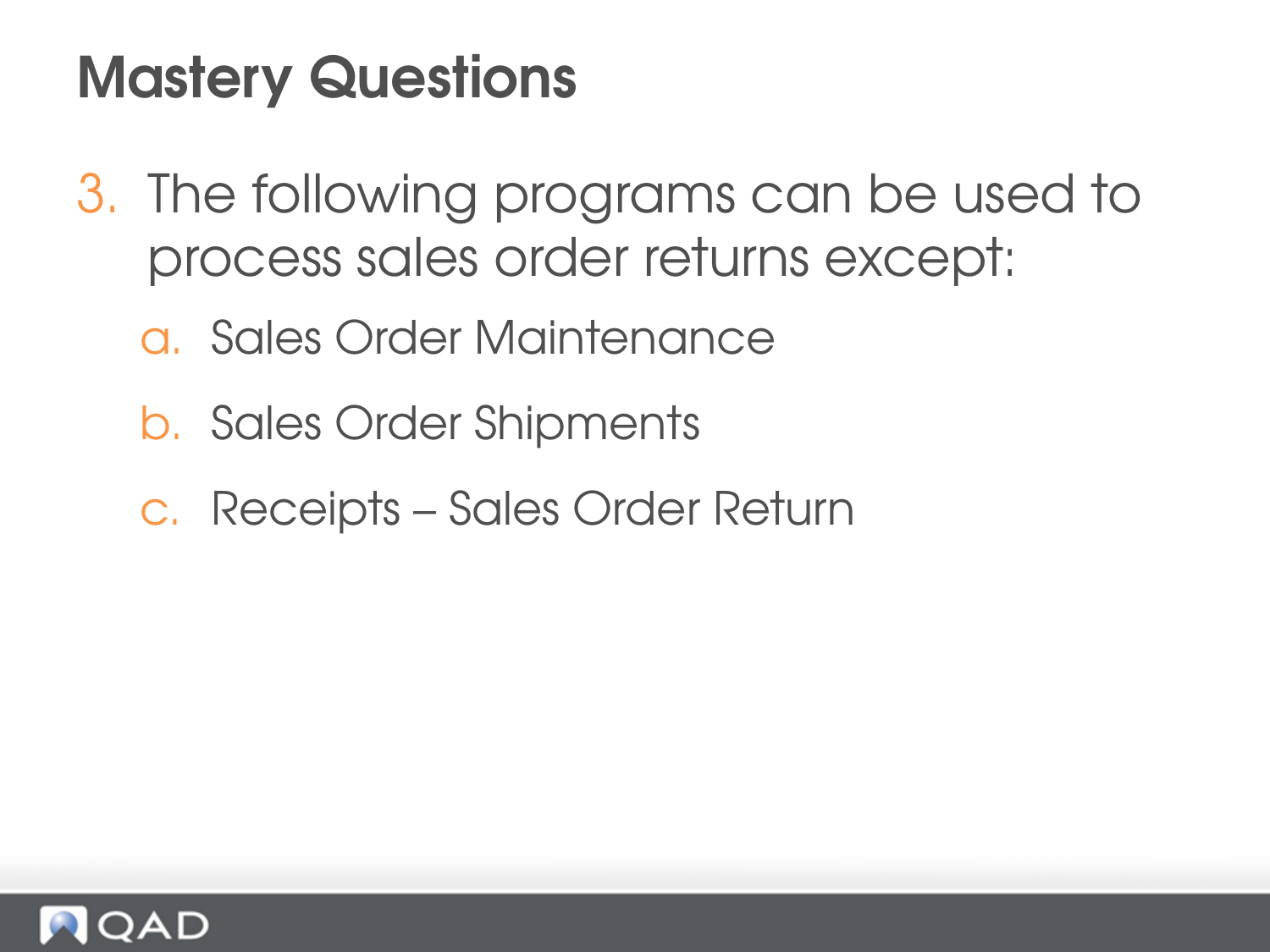

Mastery Questions
The following programs can be used to process sales order returns except:
Sales Order Maintenance
Sales Order Shipments
Receipts – Sales Order Return